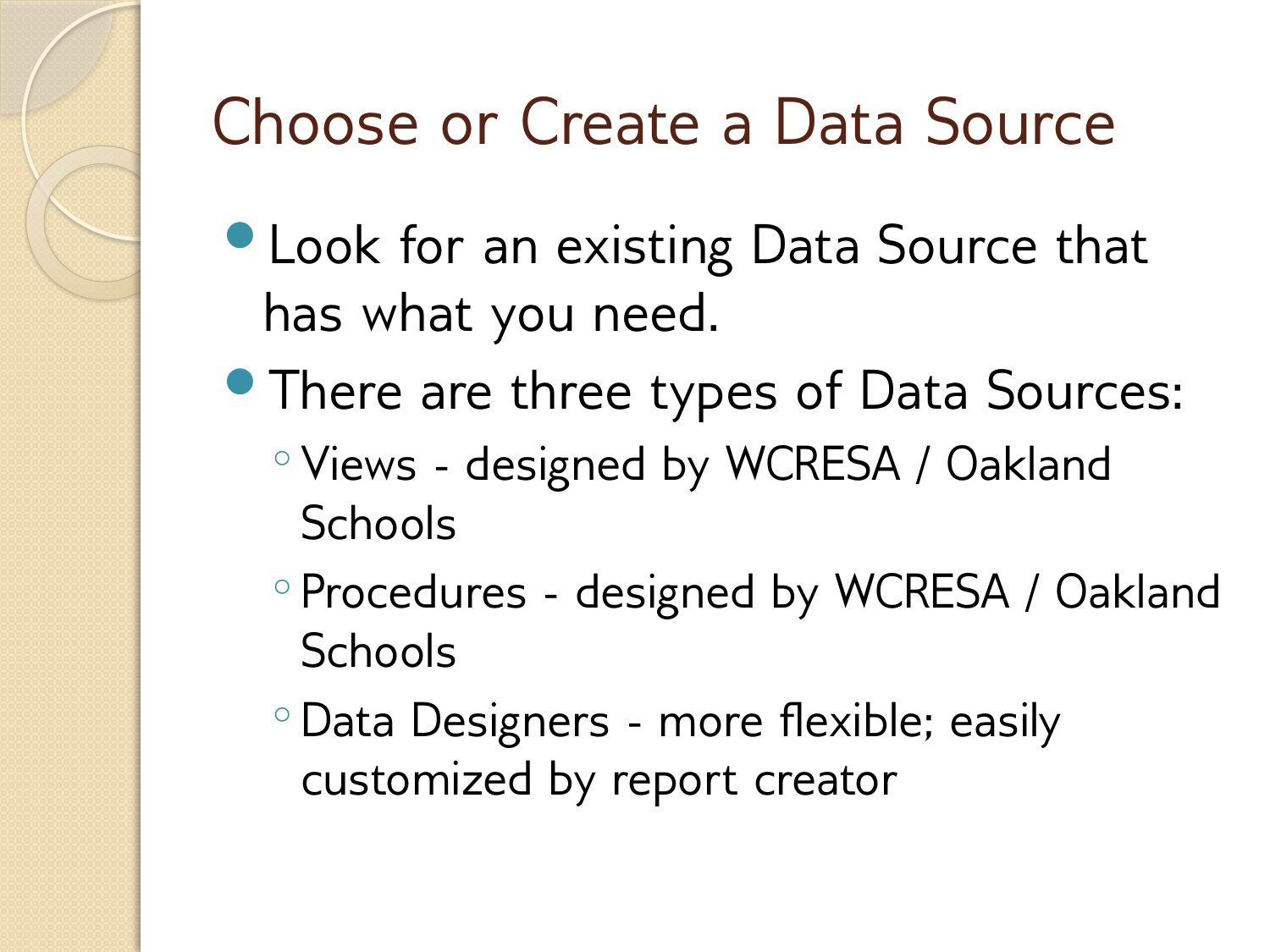

# Choose or Create a Data Source
Look for an existing Data Source that has what you need.
There are three types of Data Sources:
Views - designed by WCRESA / Oakland Schools
Procedures - designed by WCRESA / Oakland Schools
Data Designers - more flexible; easily customized by report creator